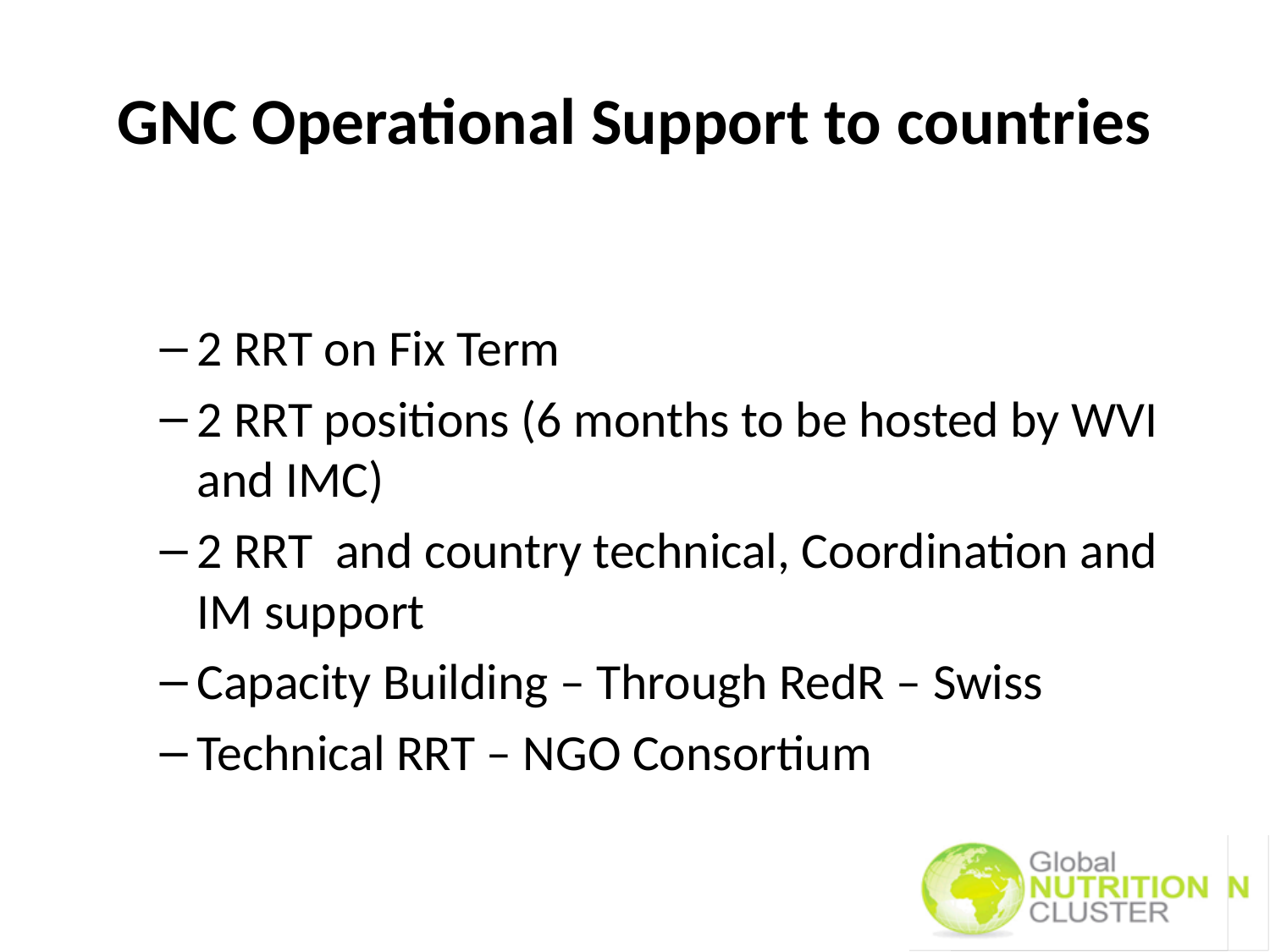

# GNC Operational Support to countries
2 RRT on Fix Term
2 RRT positions (6 months to be hosted by WVI and IMC)
2 RRT  and country technical, Coordination and IM support
Capacity Building – Through RedR – Swiss
Technical RRT – NGO Consortium